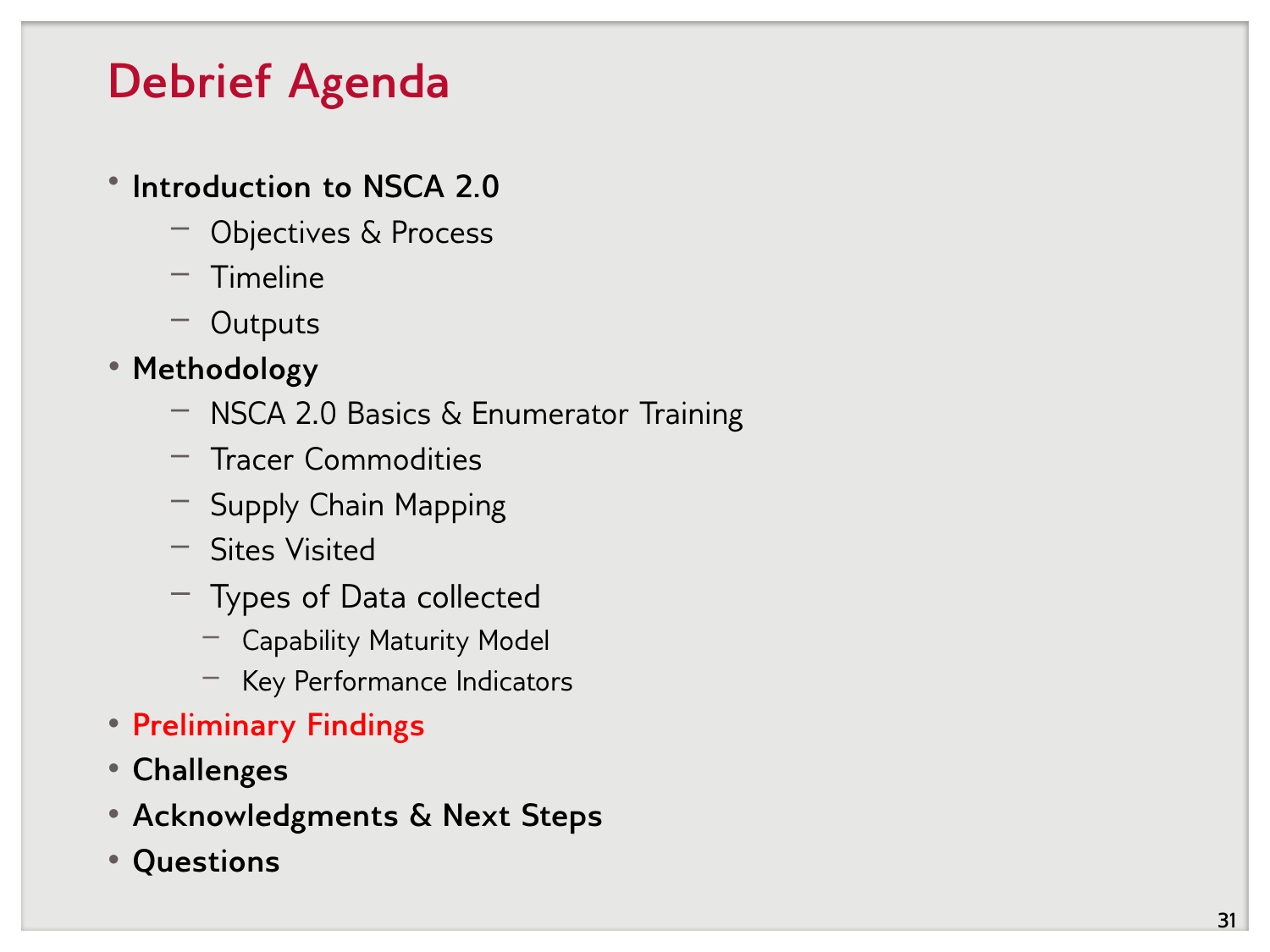

# Debrief Agenda
Introduction to NSCA 2.0
Objectives & Process
Timeline
Outputs
Methodology
NSCA 2.0 Basics & Enumerator Training
Tracer Commodities
Supply Chain Mapping
Sites Visited
Types of Data collected
Capability Maturity Model
Key Performance Indicators
Preliminary Findings
Challenges
Acknowledgments & Next Steps
Questions
31